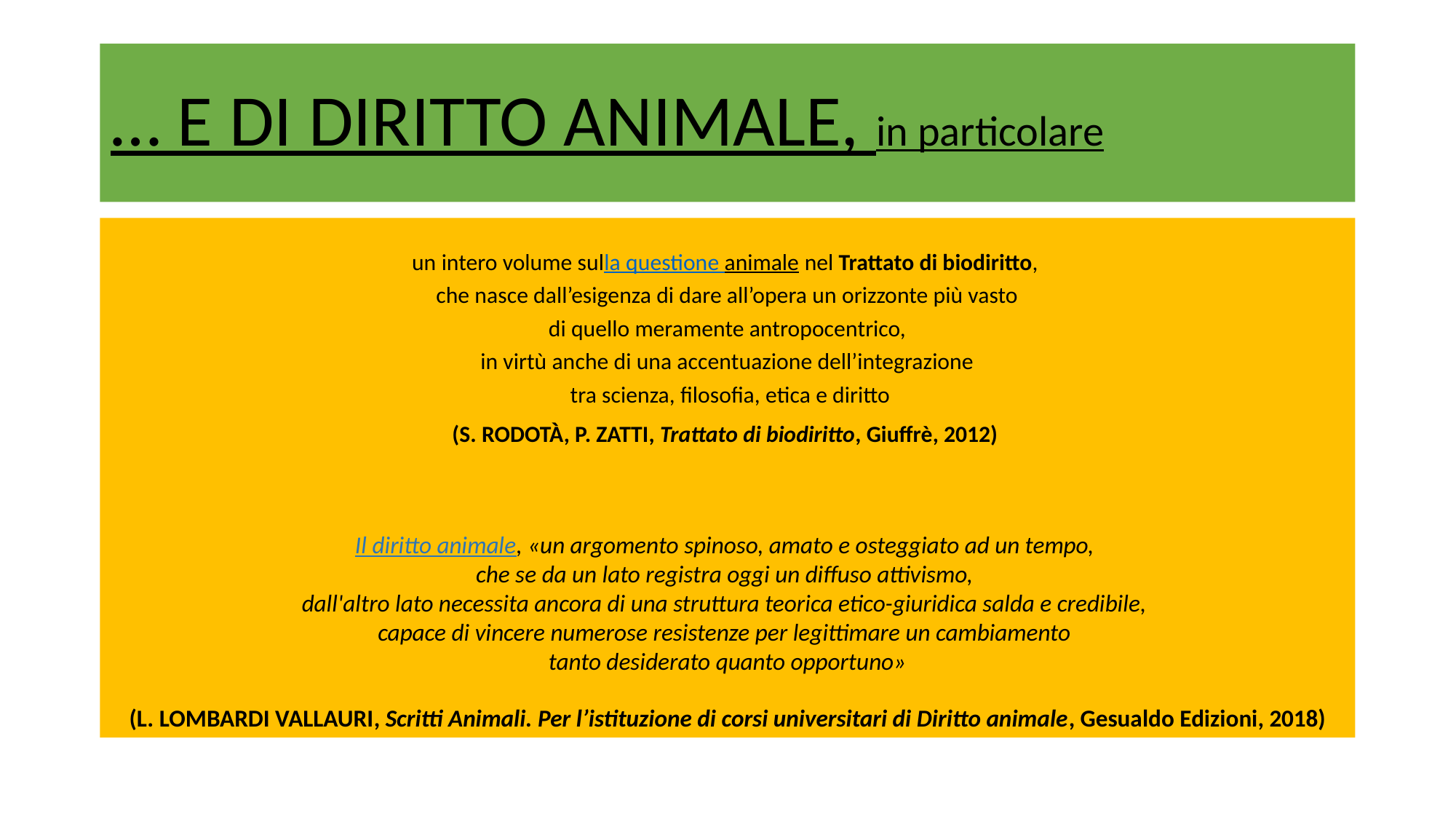

# … e di diritto animale, in particolare

un intero volume sulla questione animale nel Trattato di biodiritto,
che nasce dall’esigenza di dare all’opera un orizzonte più vasto
 di quello meramente antropocentrico,
in virtù anche di una accentuazione dell’integrazione
 tra scienza, filosofia, etica e diritto
(S. Rodotà, P. Zatti, Trattato di biodiritto, Giuffrè, 2012)

Il diritto animale, «un argomento spinoso, amato e osteggiato ad un tempo,
che se da un lato registra oggi un diffuso attivismo,
dall'altro lato necessita ancora di una struttura teorica etico-giuridica salda e credibile,
capace di vincere numerose resistenze per legittimare un cambiamento
tanto desiderato quanto opportuno»

(L. Lombardi Vallauri, Scritti Animali. Per l’istituzione di corsi universitari di Diritto animale, Gesualdo Edizioni, 2018)